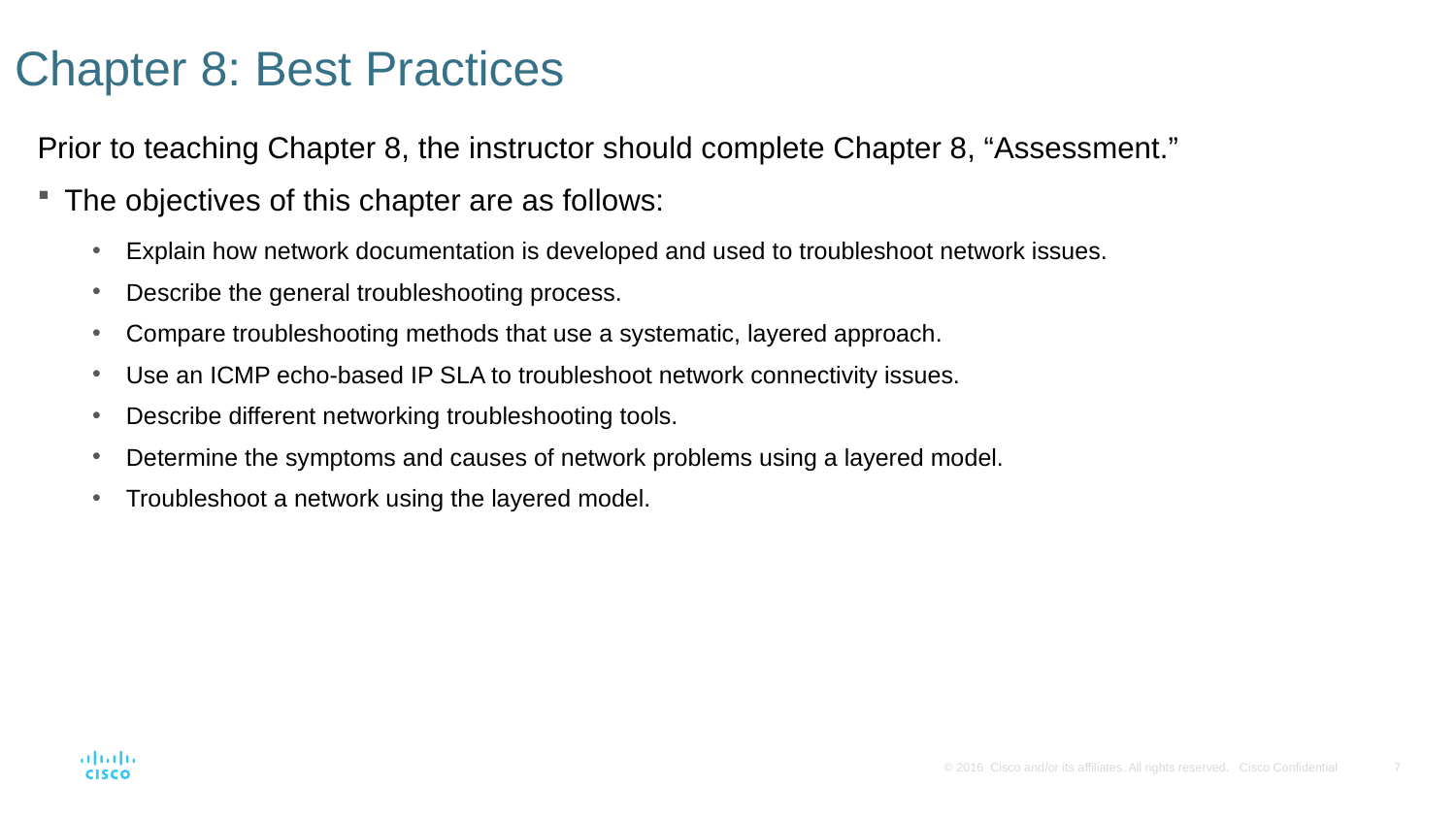

# Chapter 8: Best Practices
Prior to teaching Chapter 8, the instructor should complete Chapter 8, “Assessment.”
The objectives of this chapter are as follows:
Explain how network documentation is developed and used to troubleshoot network issues.
Describe the general troubleshooting process.
Compare troubleshooting methods that use a systematic, layered approach.
Use an ICMP echo-based IP SLA to troubleshoot network connectivity issues.
Describe different networking troubleshooting tools.
Determine the symptoms and causes of network problems using a layered model.
Troubleshoot a network using the layered model.